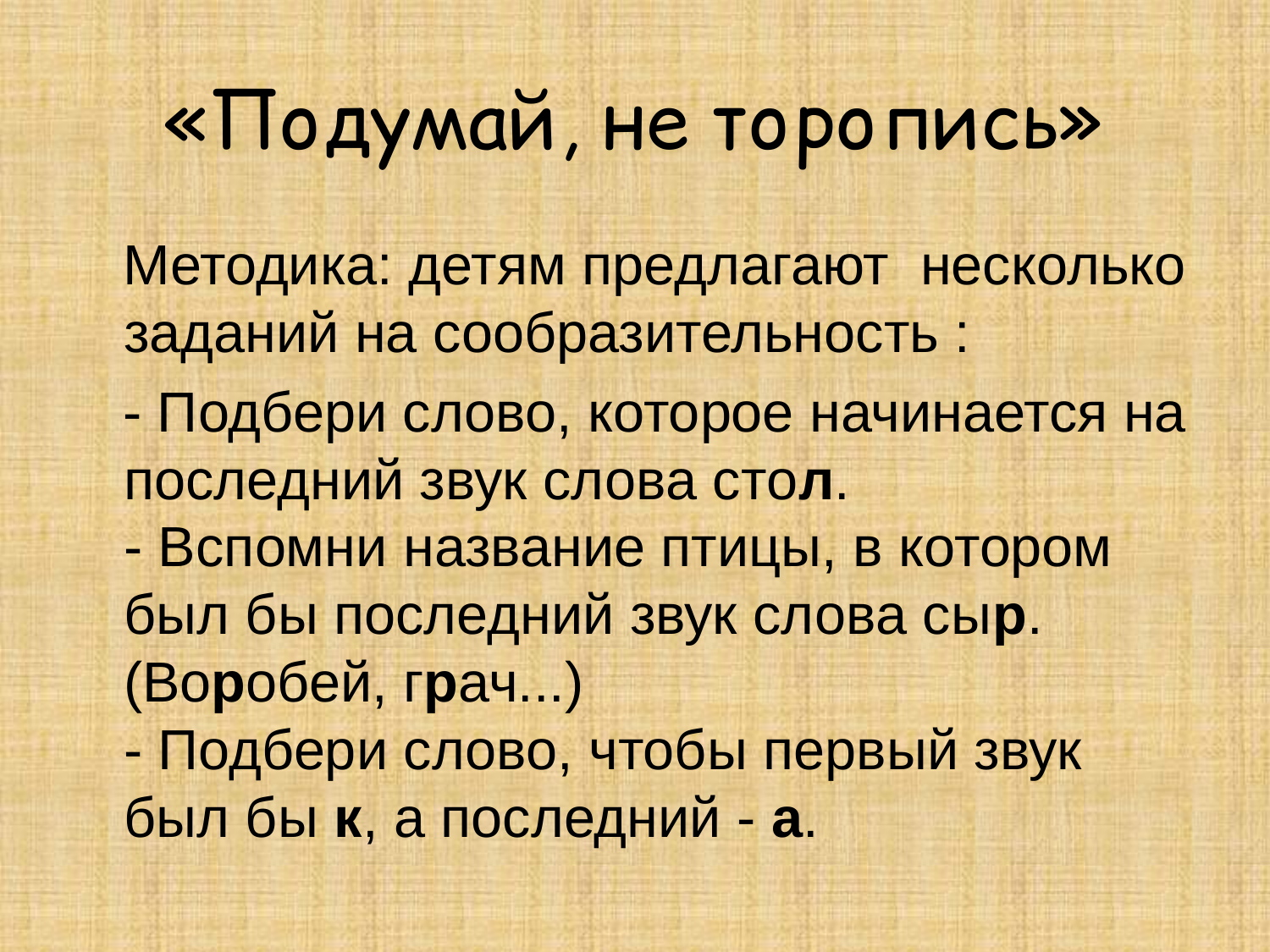

# «Подумай, не торопись»
   Методика: детям предлагают  несколько заданий на сообразительность :
   - Подбери слово, которое начинается на последний звук слова стол.
- Вспомни название птицы, в котором был бы последний звук слова сыр. (Воробей, грач...)
- Подбери слово, чтобы первый звук был бы к, а последний - а.